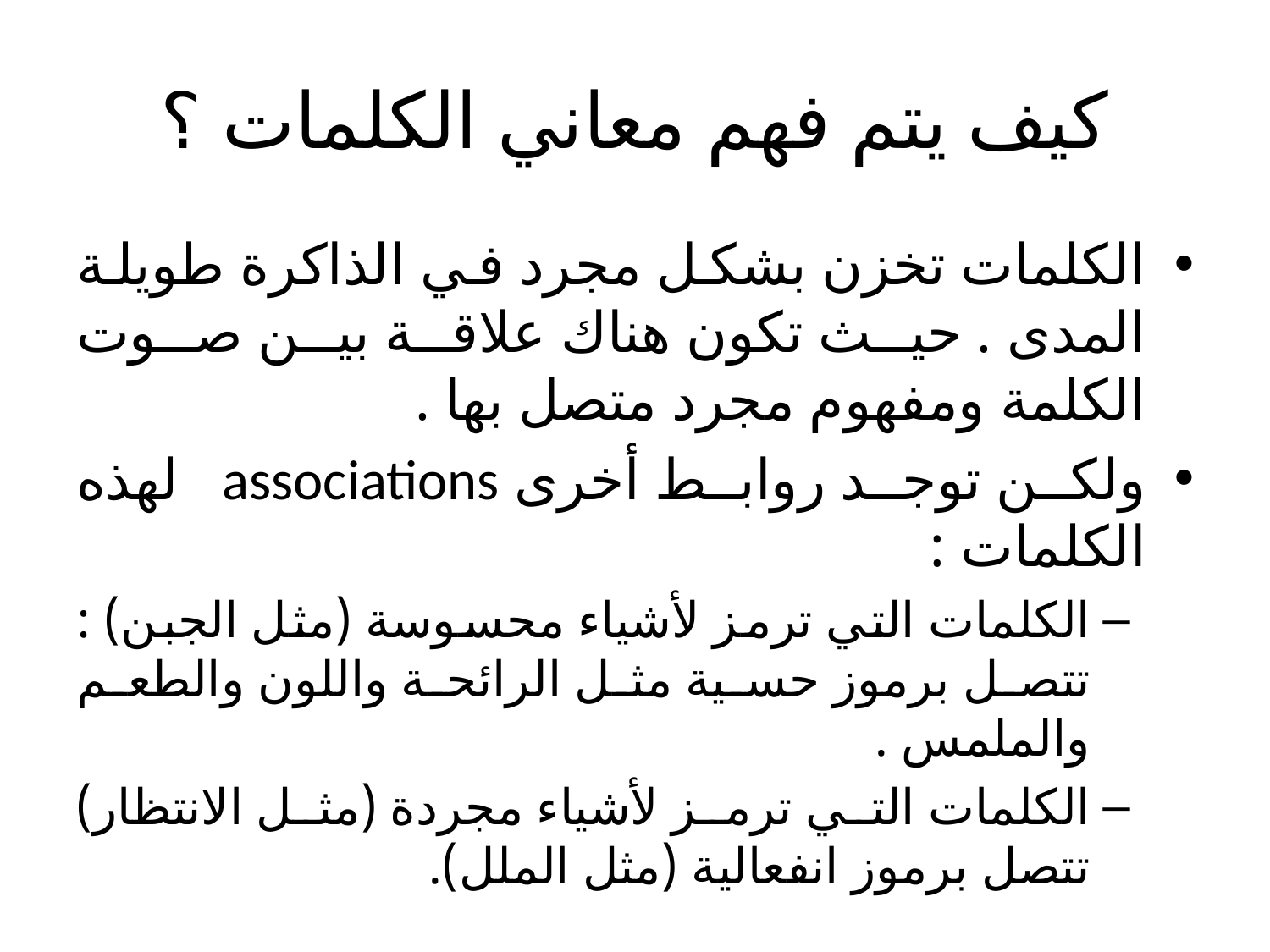

# كيف يتم فهم معاني الكلمات ؟
الكلمات تخزن بشكل مجرد في الذاكرة طويلة المدى . حيث تكون هناك علاقة بين صوت الكلمة ومفهوم مجرد متصل بها .
ولكن توجد روابط أخرى associations   لهذه الكلمات :
الكلمات التي ترمز لأشياء محسوسة (مثل الجبن) : تتصل برموز حسية مثل الرائحة واللون والطعم والملمس .
الكلمات التي ترمز لأشياء مجردة (مثل الانتظار) تتصل برموز انفعالية (مثل الملل).